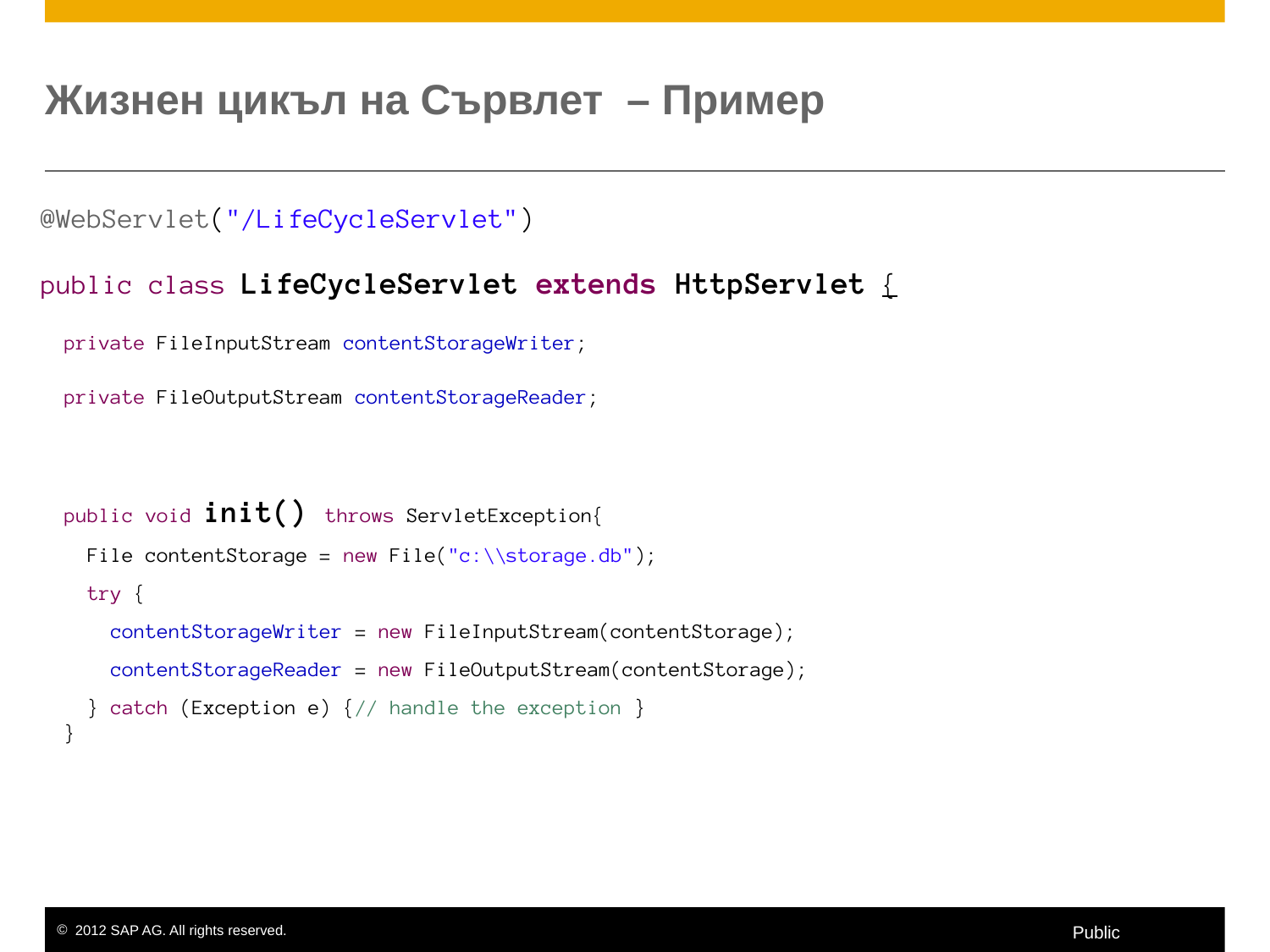

# Жизнен цикъл на Сървлет  – Пример
@WebServlet("/LifeCycleServlet")
public class LifeCycleServlet extends HttpServlet {
  private FileInputStream contentStorageWriter;
  private FileOutputStream contentStorageReader;

  public void init() throws ServletException{
    File contentStorage = new File("c:\\storage.db");
    try {
      contentStorageWriter = new FileInputStream(contentStorage);
      contentStorageReader = new FileOutputStream(contentStorage);
    } catch (Exception e) {// handle the exception }
  }